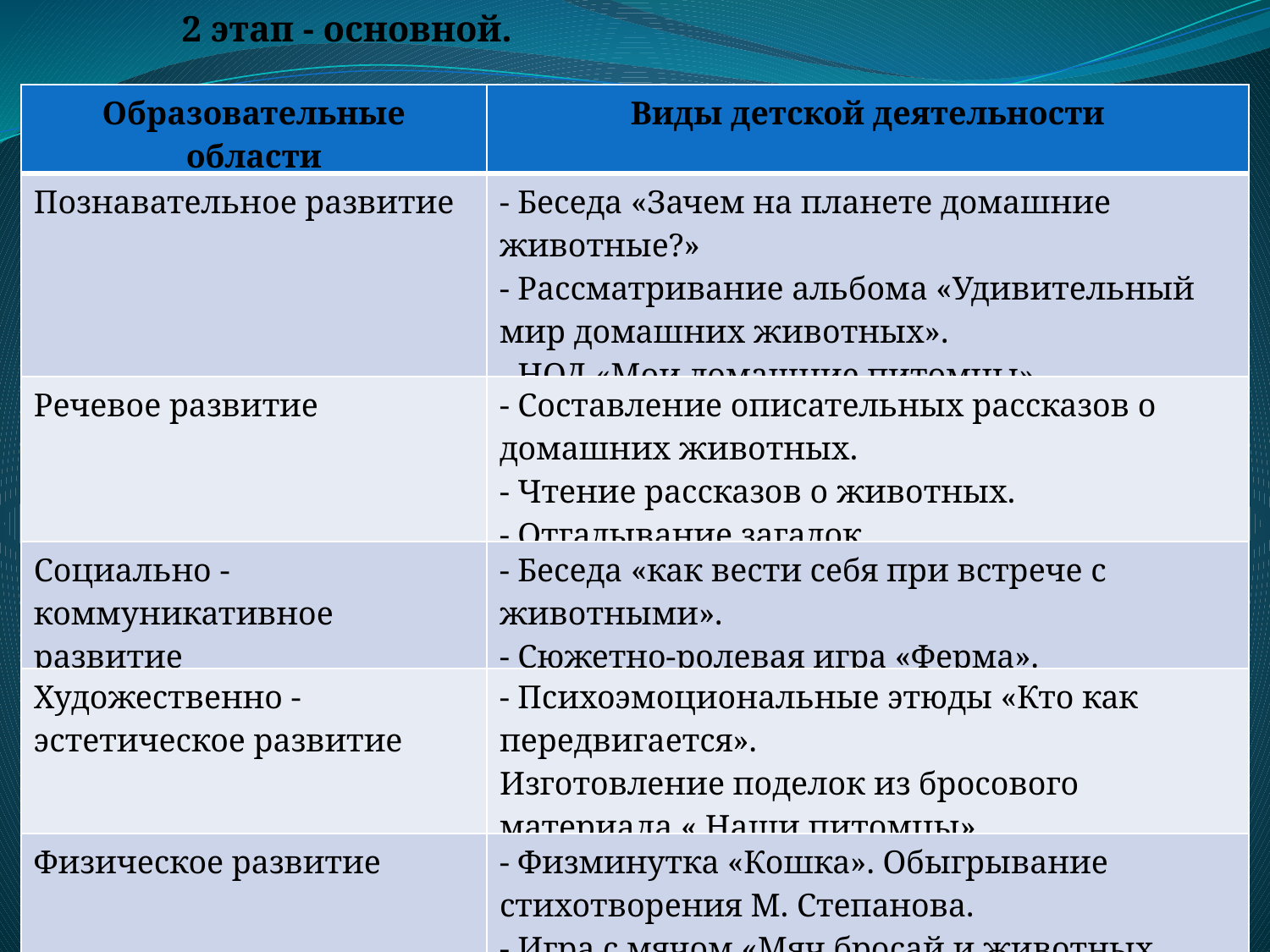

2 этап - основной.

| Образовательные области | Виды детской деятельности |
| --- | --- |
| Познавательное развитие | - Беседа «Зачем на планете домашние животные?» - Рассматривание альбома «Удивительный мир домашних животных». - НОД «Мои домашние питомцы» |
| Речевое развитие | - Составление описательных рассказов о домашних животных. - Чтение рассказов о животных. - Отгадывание загадок. |
| Социально - коммуникативное развитие | - Беседа «как вести себя при встрече с животными». - Сюжетно-ролевая игра «Ферма». |
| Художественно - эстетическое развитие | - Психоэмоциональные этюды «Кто как передвигается». Изготовление поделок из бросового материала « Наши питомцы» |
| Физическое развитие | - Физминутка «Кошка». Обыгрывание стихотворения М. Степанова. - Игра с мячом «Мяч бросай и животных называй». |